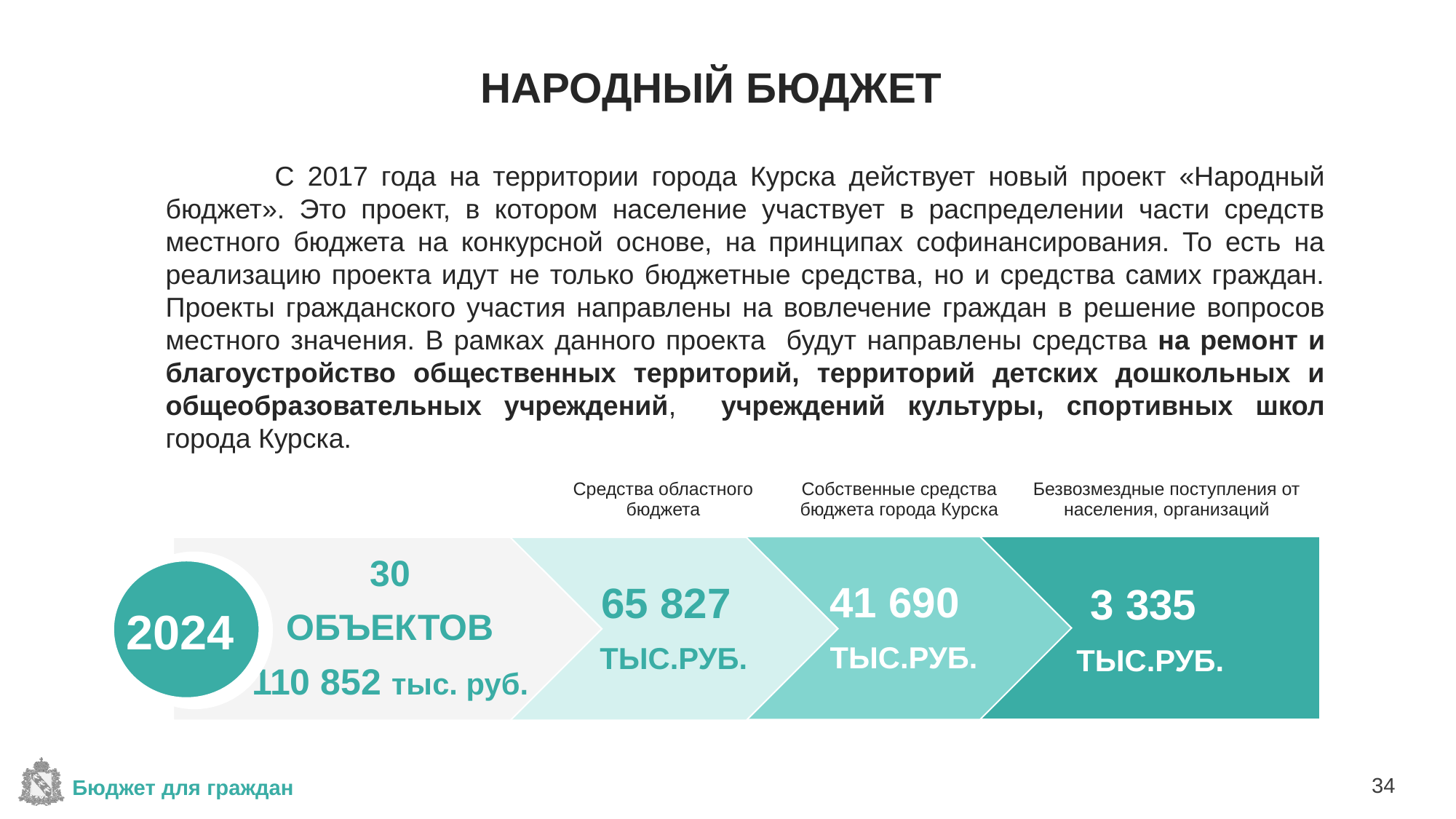

# НАРОДНЫЙ БЮДЖЕТ
	С 2017 года на территории города Курска действует новый проект «Народный бюджет». Это проект, в котором население участвует в распределении части средств местного бюджета на конкурсной основе, на принципах софинансирования. То есть на реализацию проекта идут не только бюджетные средства, но и средства самих граждан. Проекты гражданского участия направлены на вовлечение граждан в решение вопросов местного значения. В рамках данного проекта  будут направлены средства на ремонт и благоустройство общественных территорий, территорий детских дошкольных и общеобразовательных учреждений,  учреждений культуры, спортивных школ города Курска.
| Средства областного бюджета | Собственные средства бюджета города Курска | Безвозмездные поступления от населения, организаций |
| --- | --- | --- |
3 335
ТЫС.РУБ.
   41 690
     ТЫС.РУБ.
    65 827
      ТЫС.РУБ.
     30
     ОБЪЕКТОВ
     110 852 тыс. руб.

2024